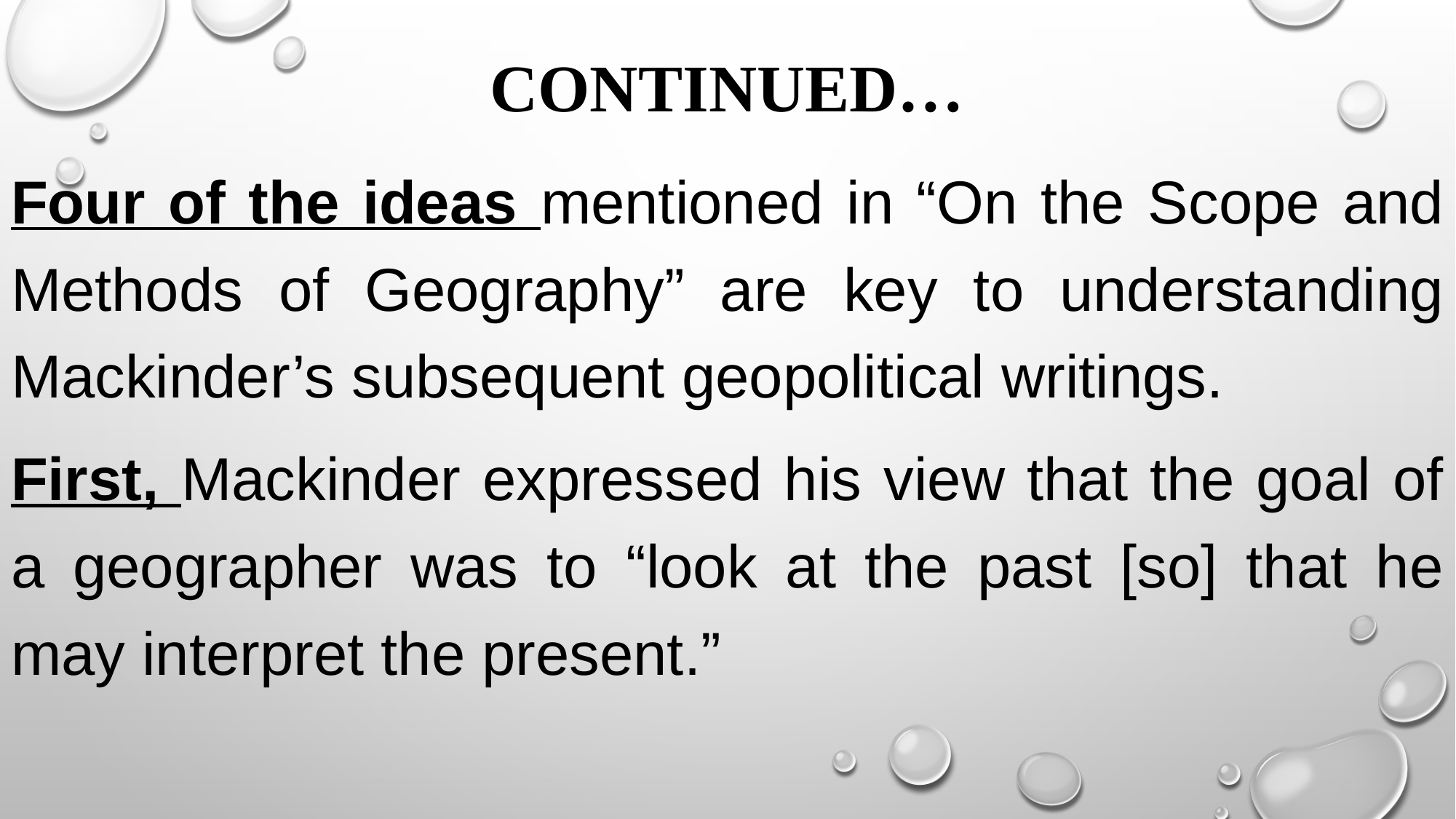

# Continued…
Four of the ideas mentioned in “On the Scope and Methods of Geography” are key to understanding Mackinder’s subsequent geopolitical writings.
First, Mackinder expressed his view that the goal of a geographer was to “look at the past [so] that he may interpret the present.”